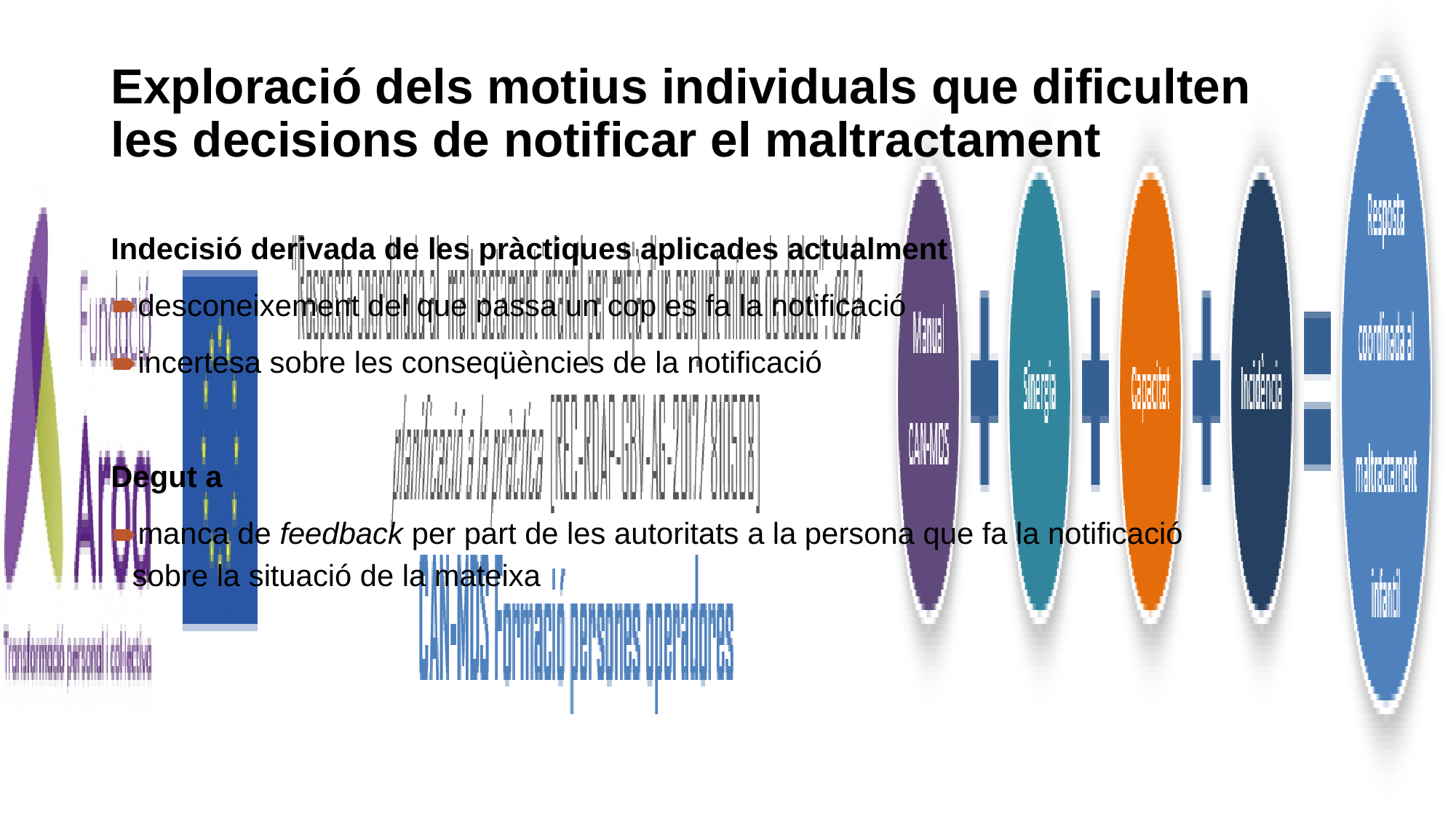

# Exploració dels motius individuals que dificulten  les decisions de notificar el maltractament
Indecisió derivada de les pràctiques aplicades actualment
desconeixement del que passa un cop es fa la notificació
incertesa sobre les conseqüències de la notificació

Degut a
manca de feedback per part de les autoritats a la persona que fa la notificació sobre la situació de la mateixa